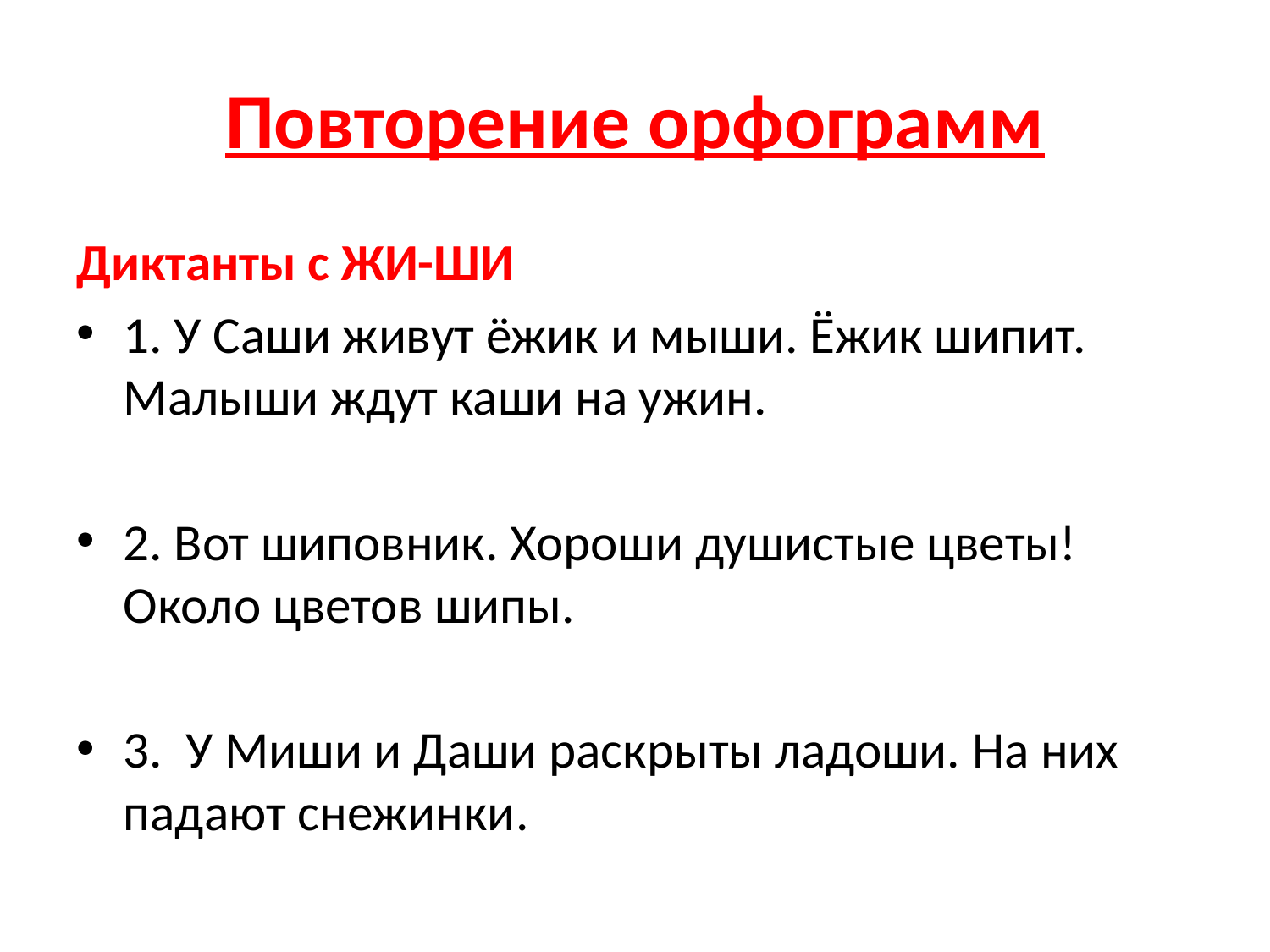

# Повторение орфограмм
Диктанты с ЖИ-ШИ
1. У Саши живут ёжик и мыши. Ёжик шипит. Малыши ждут каши на ужин.

2. Вот шиповник. Хороши душистые цветы! Около цветов шипы.

3.  У Миши и Даши раскрыты ладоши. На них падают снежинки.